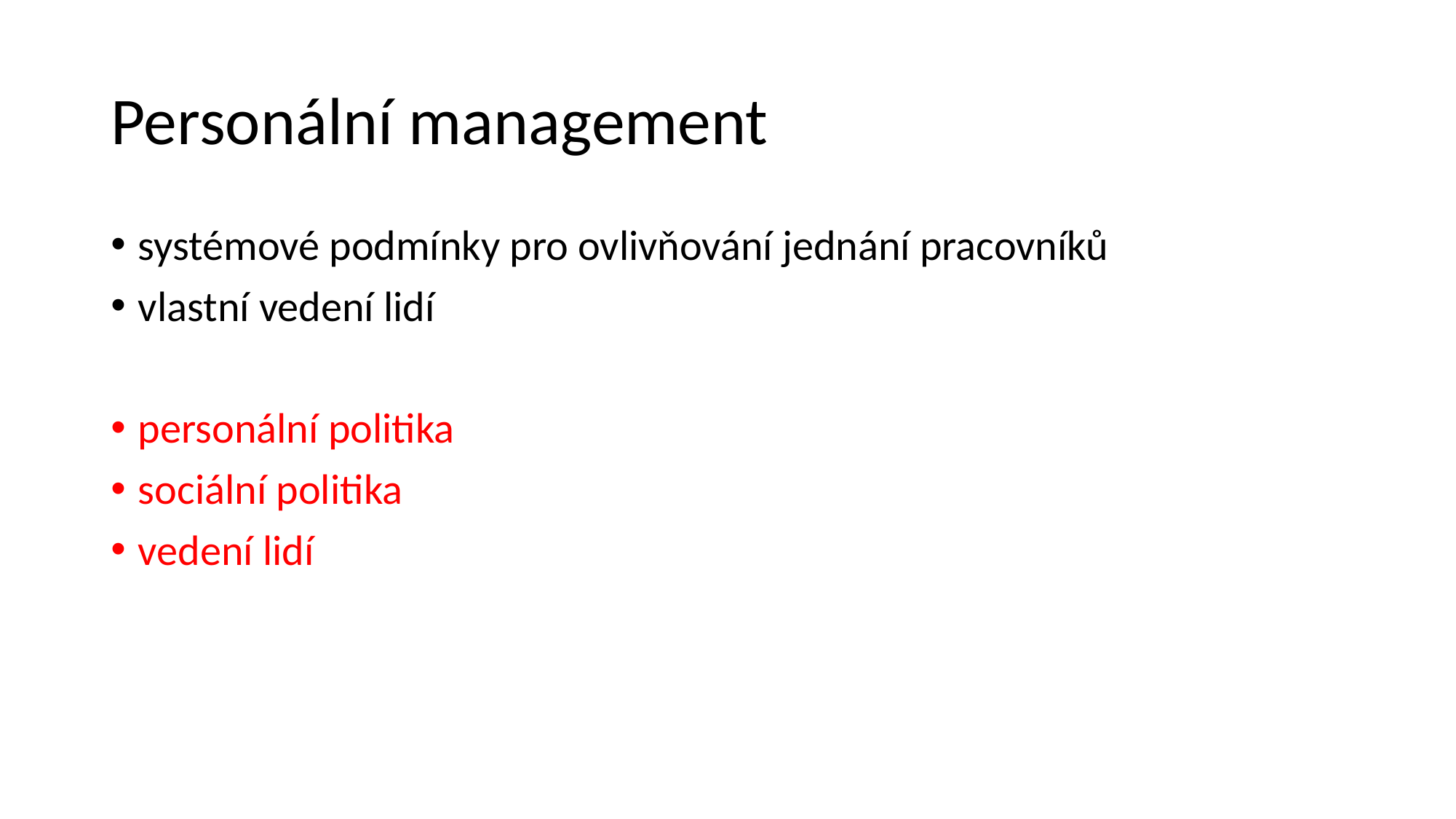

# Personální management
systémové podmínky pro ovlivňování jednání pracovníků
vlastní vedení lidí

personální politika
sociální politika
vedení lidí